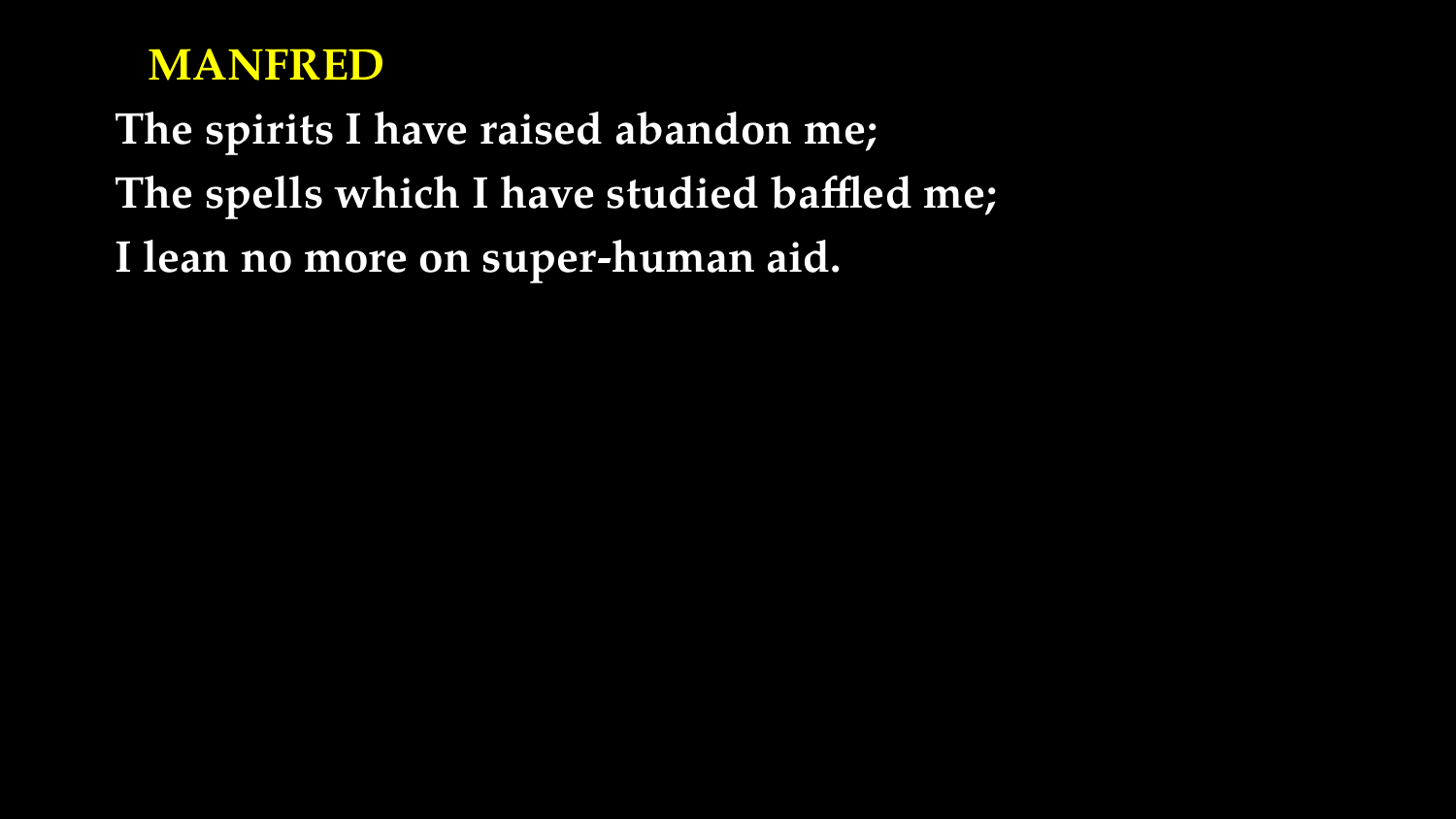

# Manfred The spirits I have raised abandon me; The spells which I have studied baffled me; I lean no more on super-human aid.